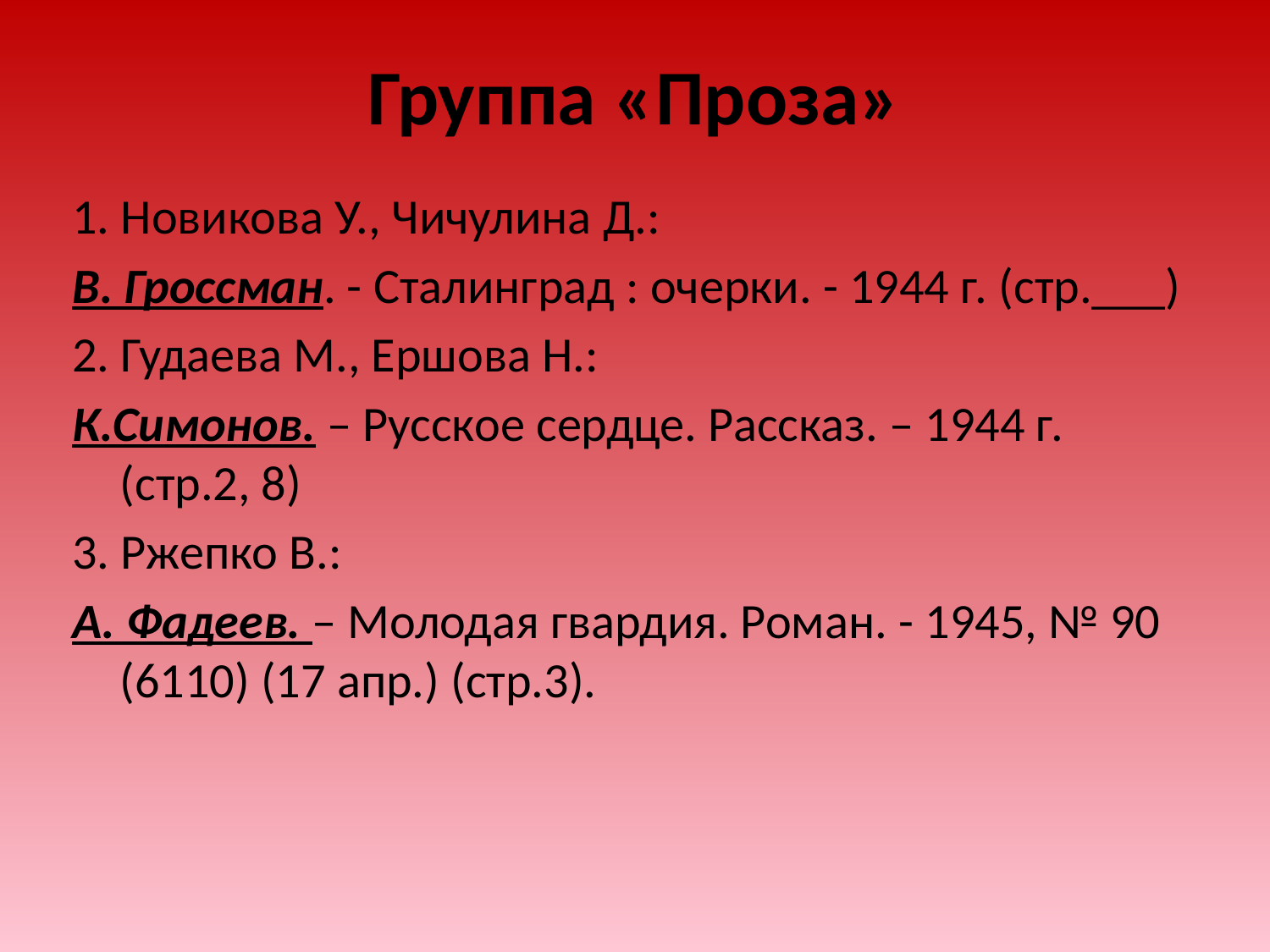

# Группа «Проза»
1. Новикова У., Чичулина Д.:
В. Гроссман. - Сталинград : очерки. - 1944 г. (стр.___)
2. Гудаева М., Ершова Н.:
К.Симонов. – Русское сердце. Рассказ. – 1944 г. (стр.2, 8)
3. Ржепко В.:
А. Фадеев. – Молодая гвардия. Роман. - 1945, № 90 (6110) (17 апр.) (стр.3).